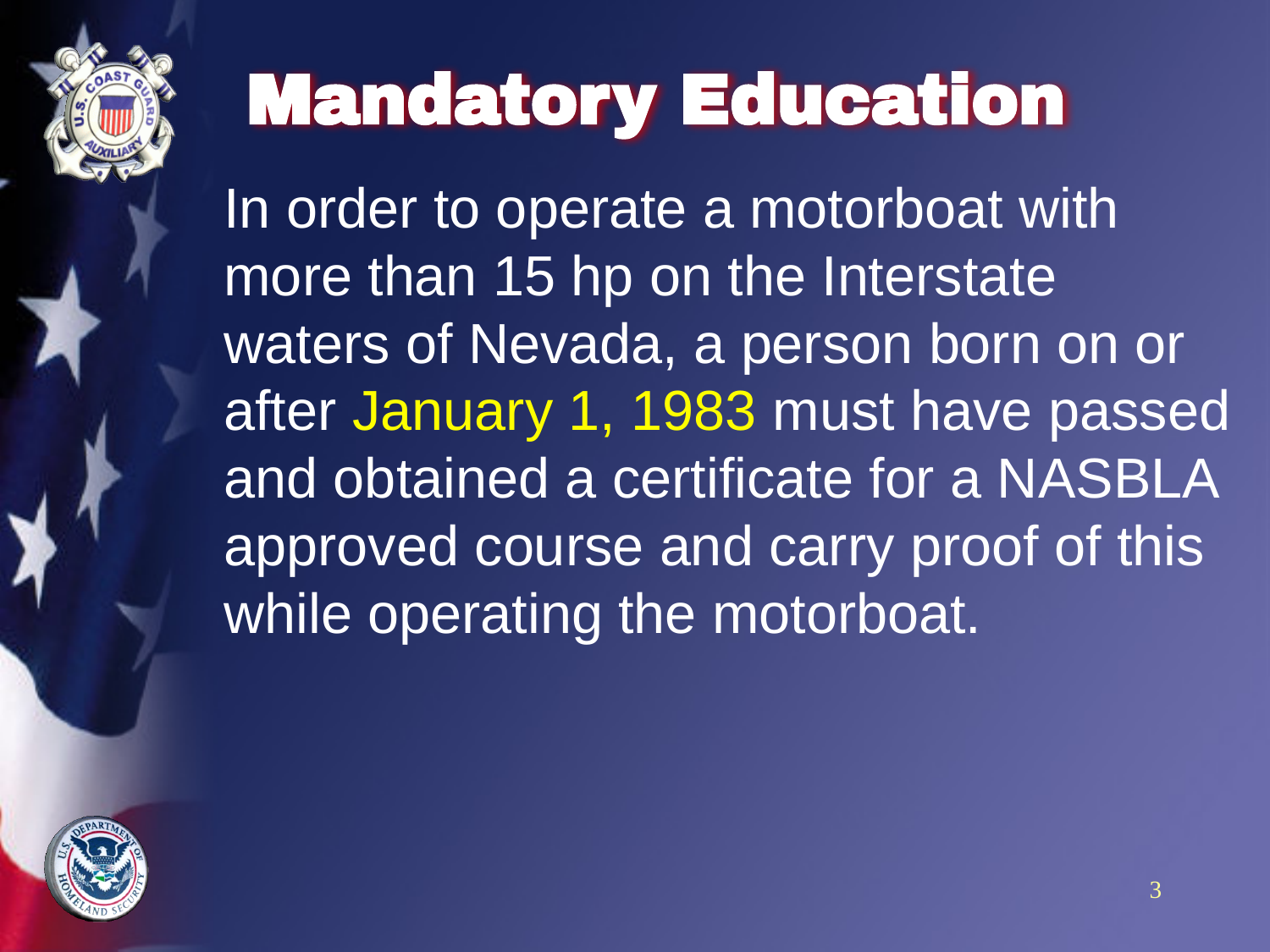

# Mandatory Education

In order to operate a motorboat with more than 15 hp on the Interstate waters of Nevada, a person born on or after January 1, 1983 must have passed and obtained a certificate for a NASBLA approved course and carry proof of this while operating the motorboat.

3